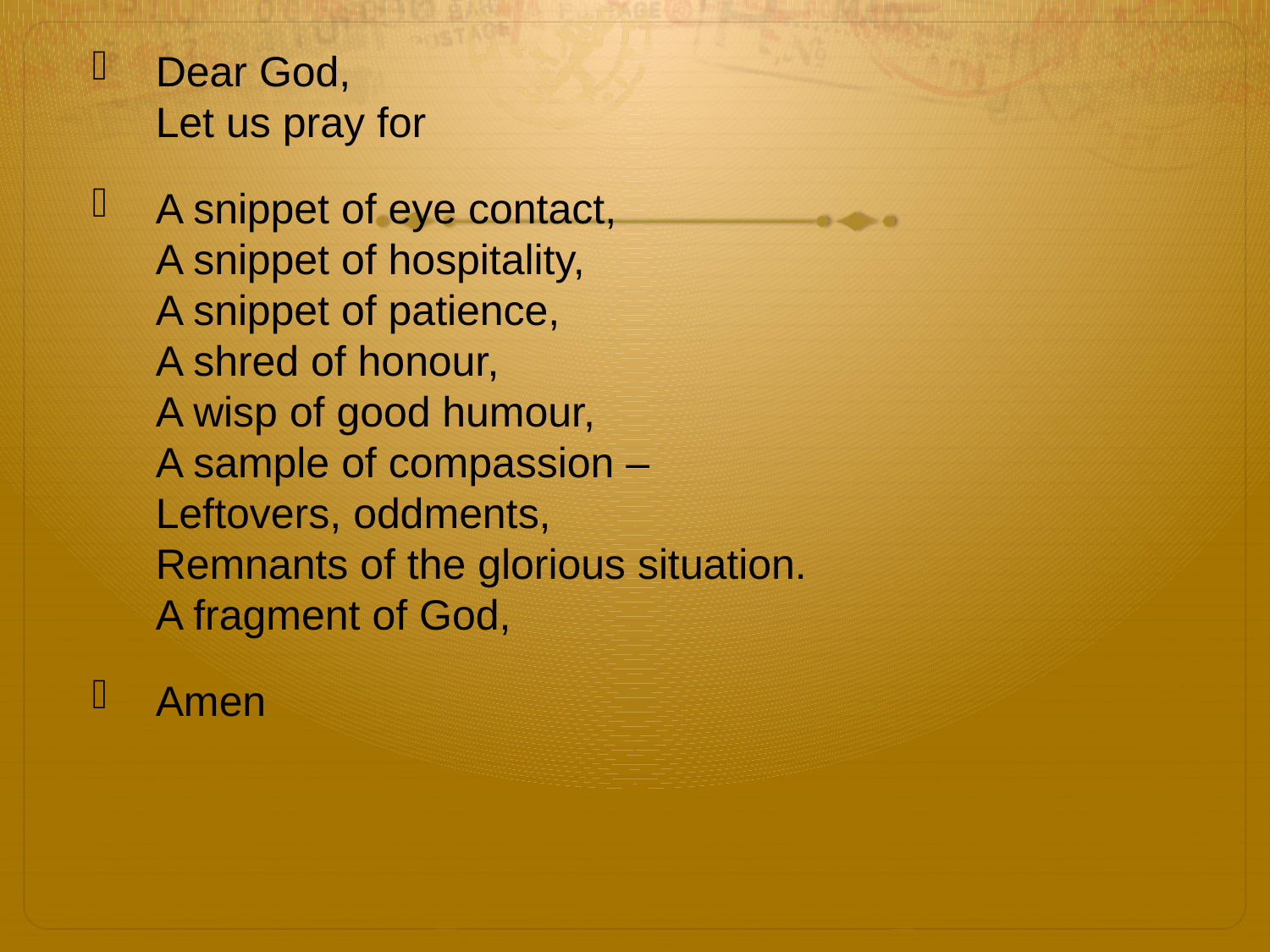

#
Dear God,
Let us pray for
A snippet of eye contact,
A snippet of hospitality,
A snippet of patience,
A shred of honour,
A wisp of good humour,
A sample of compassion –
Leftovers, oddments,
Remnants of the glorious situation.
A fragment of God,
Amen